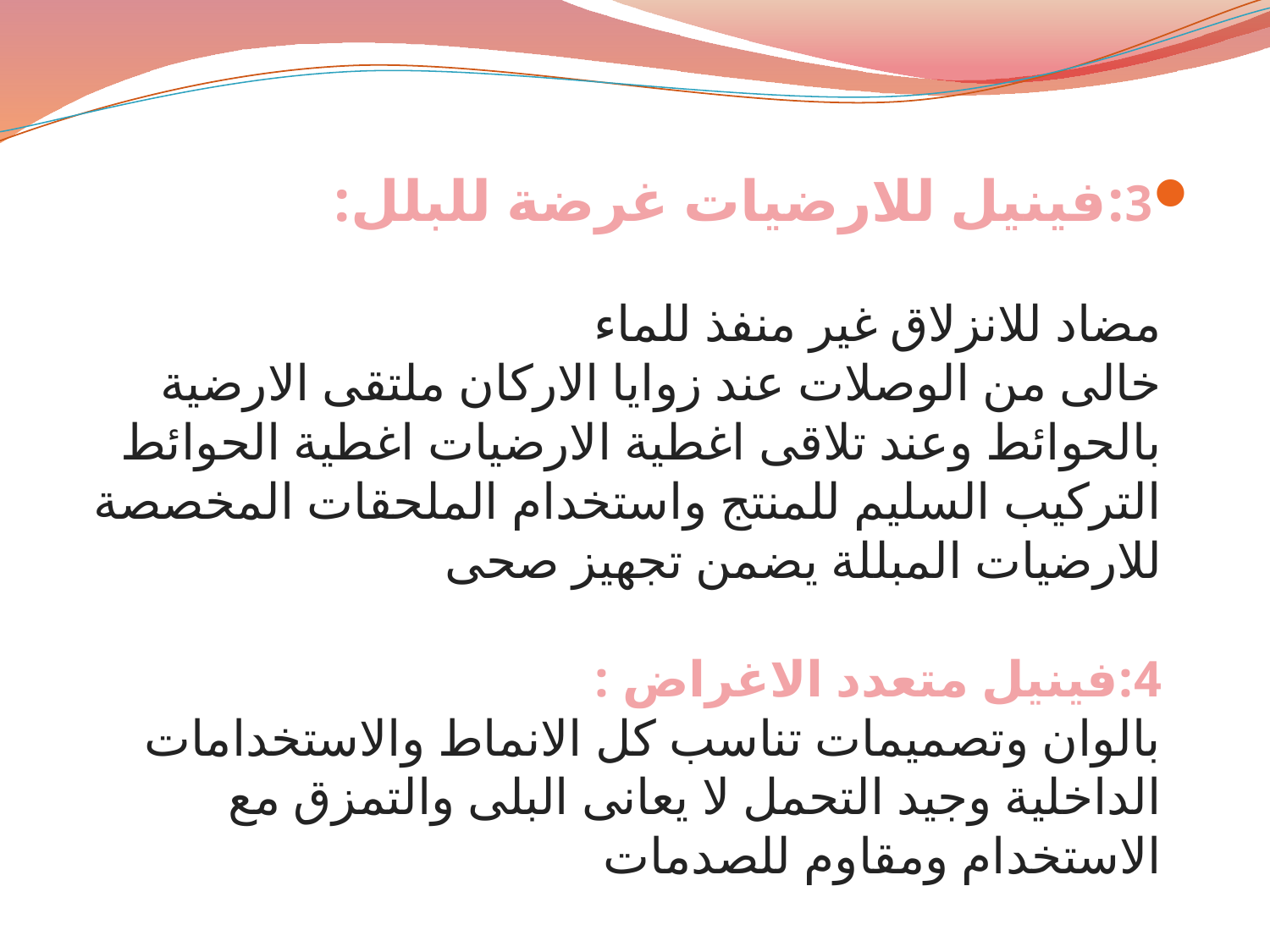

3:فينيل للارضيات غرضة للبلل:
مضاد للانزلاق غير منفذ للماء
خالى من الوصلات عند زوايا الاركان ملتقى الارضية بالحوائط وعند تلاقى اغطية الارضيات اغطية الحوائط
التركيب السليم للمنتج واستخدام الملحقات المخصصة للارضيات المبللة يضمن تجهيز صحى
4:فينيل متعدد الاغراض :
بالوان وتصميمات تناسب كل الانماط والاستخدامات الداخلية وجيد التحمل لا يعانى البلى والتمزق مع الاستخدام ومقاوم للصدمات